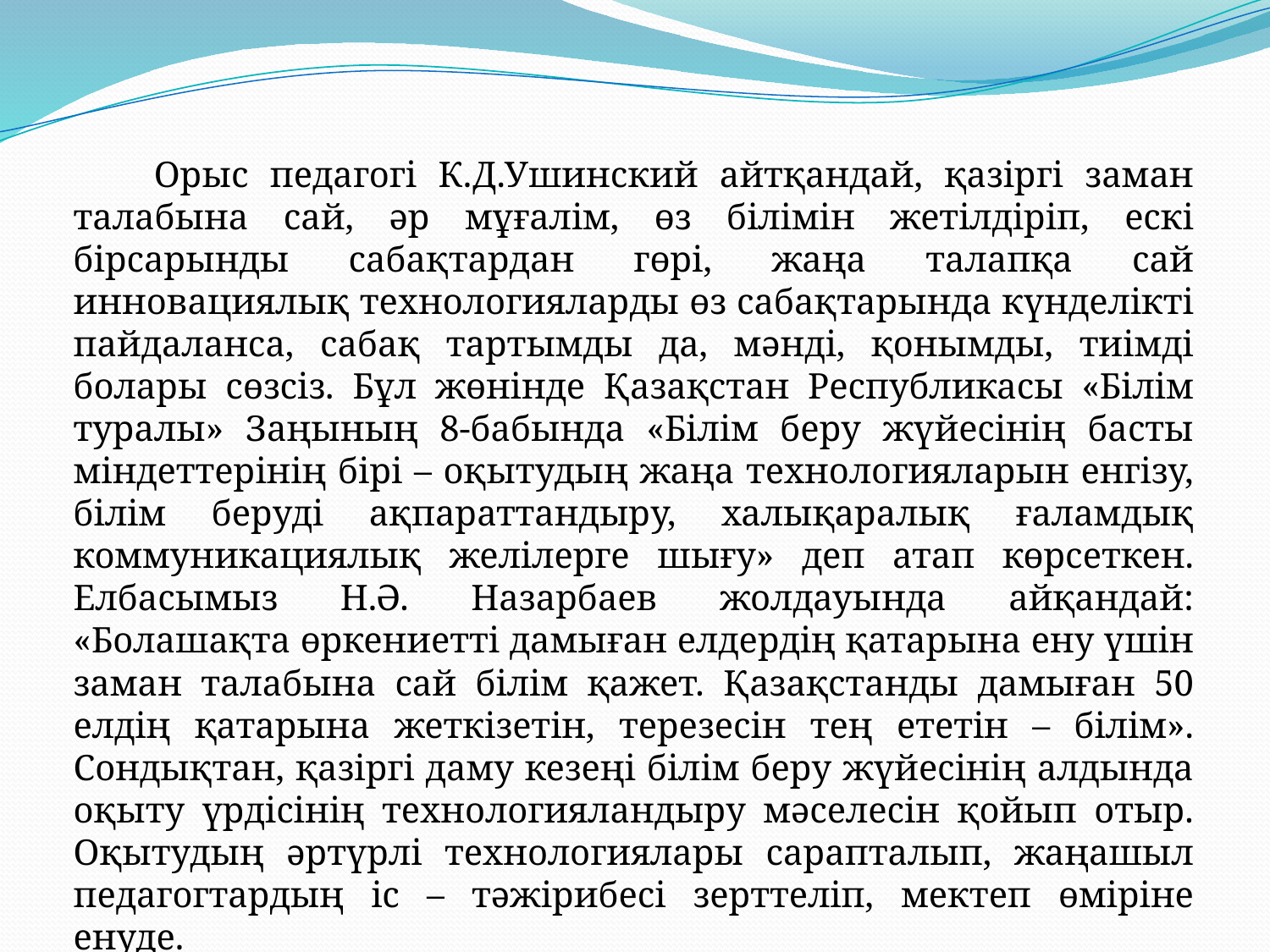

Орыс педагогі К.Д.Ушинский айтқандай, қазіргі заман талабына сай, әр мұғалім, өз білімін жетілдіріп, ескі бірсарынды сабақтардан гөрі, жаңа талапқа сай инновациялық технологияларды өз сабақтарында күнделікті пайдаланса, сабақ тартымды да, мәнді, қонымды, тиімді болары сөзсіз. Бұл жөнінде Қазақстан Республикасы «Білім туралы» Заңының 8-бабында «Білім беру жүйесінің басты міндеттерінің бірі – оқытудың жаңа технологияларын енгізу, білім беруді ақпараттандыру, халықаралық ғаламдық коммуникациялық желілерге шығу» деп атап көрсеткен. Елбасымыз Н.Ә. Назарбаев жолдауында айқандай: «Болашақта өркениетті дамыған елдердің қатарына ену үшін заман талабына сай білім қажет. Қазақстанды дамыған 50 елдің қатарына жеткізетін, терезесін тең ететін – білім». Сондықтан, қазіргі даму кезеңі білім беру жүйесінің алдында оқыту үрдісінің технологияландыру мәселесін қойып отыр. Оқытудың әртүрлі технологиялары сарапталып, жаңашыл педагогтардың іс – тәжірибесі зерттеліп, мектеп өміріне енуде.